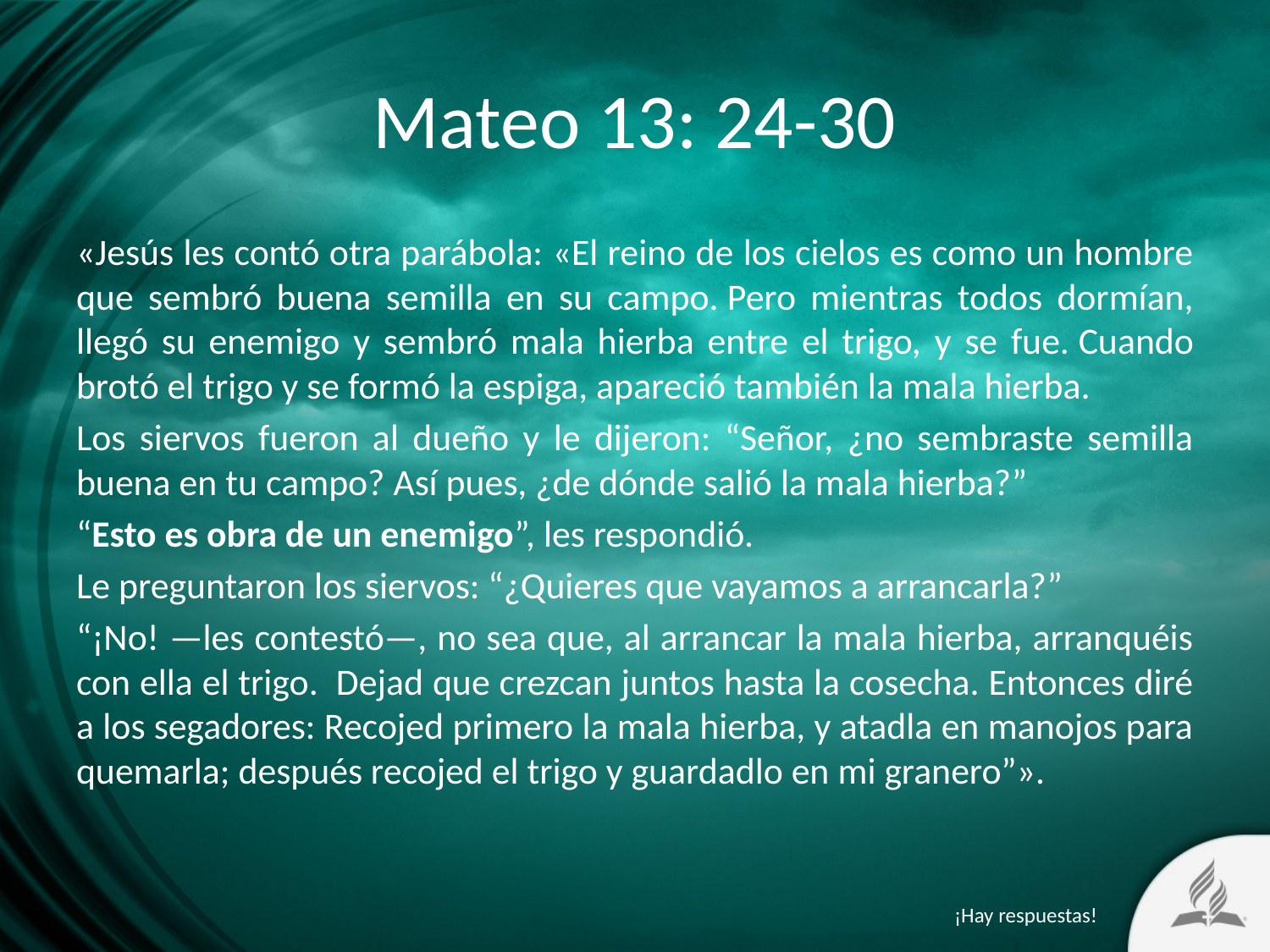

# Mateo 13: 24-30
«Jesús les contó otra parábola: «El reino de los cielos es como un hombre que sembró buena semilla en su campo. Pero mientras todos dormían, llegó su enemigo y sembró mala hierba entre el trigo, y se fue. Cuando brotó el trigo y se formó la espiga, apareció también la mala hierba.
Los siervos fueron al dueño y le dijeron: “Señor, ¿no sembraste semilla buena en tu campo? Así pues, ¿de dónde salió la mala hierba?”
“Esto es obra de un enemigo”, les respondió.
Le preguntaron los siervos: “¿Quieres que vayamos a arrancarla?”
“¡No! —les contestó—, no sea que, al arrancar la mala hierba, arranquéis con ella el trigo.  Dejad que crezcan juntos hasta la cosecha. Entonces diré a los segadores: Recojed primero la mala hierba, y atadla en manojos para quemarla; después recojed el trigo y guardadlo en mi granero”».
¡Hay respuestas!